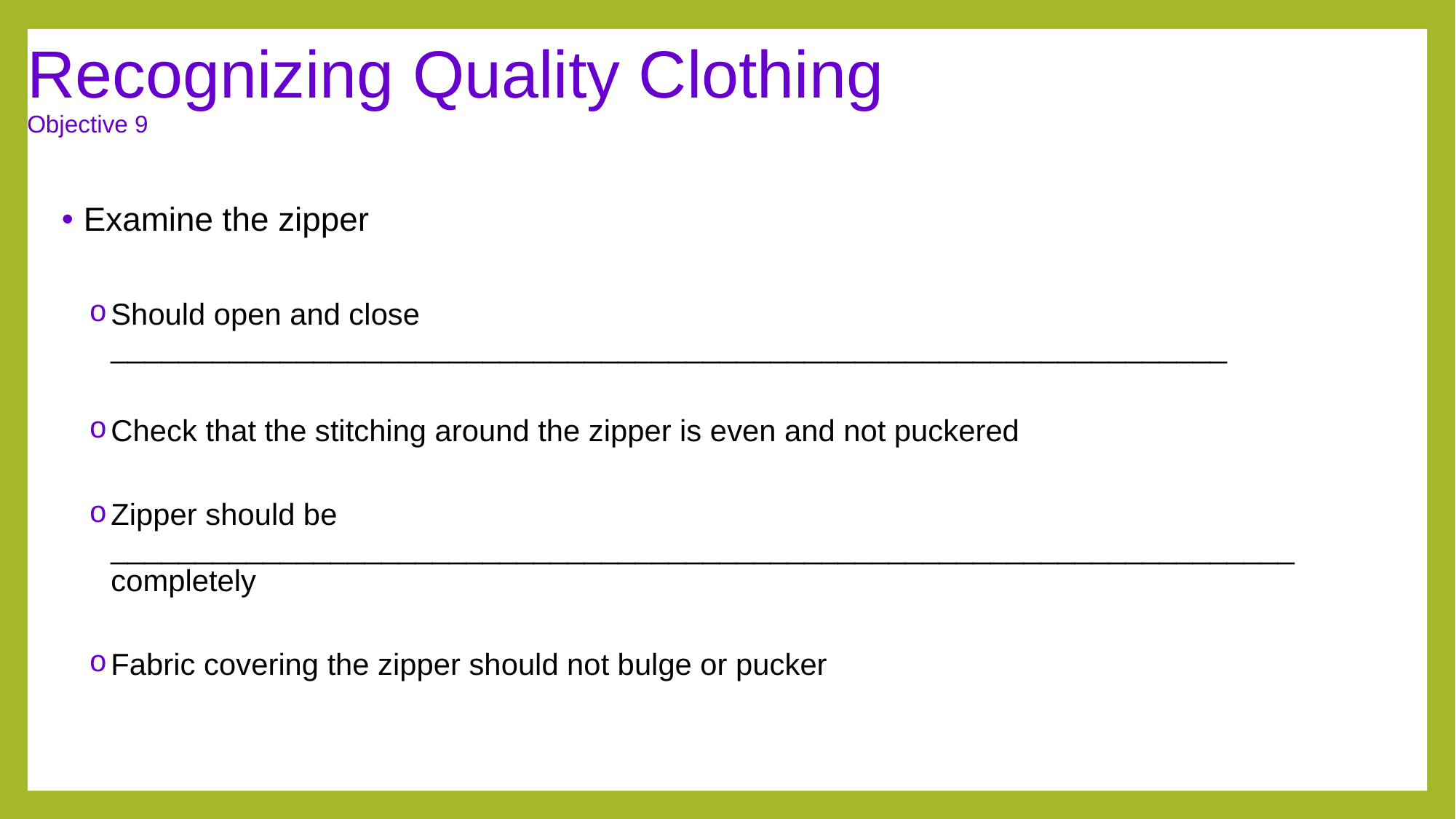

# Recognizing Quality Clothing Objective 9
Examine the zipper

Should open and close __________________________________________________________________

Check that the stitching around the zipper is even and not puckered

Zipper should be ______________________________________________________________________ completely

Fabric covering the zipper should not bulge or pucker